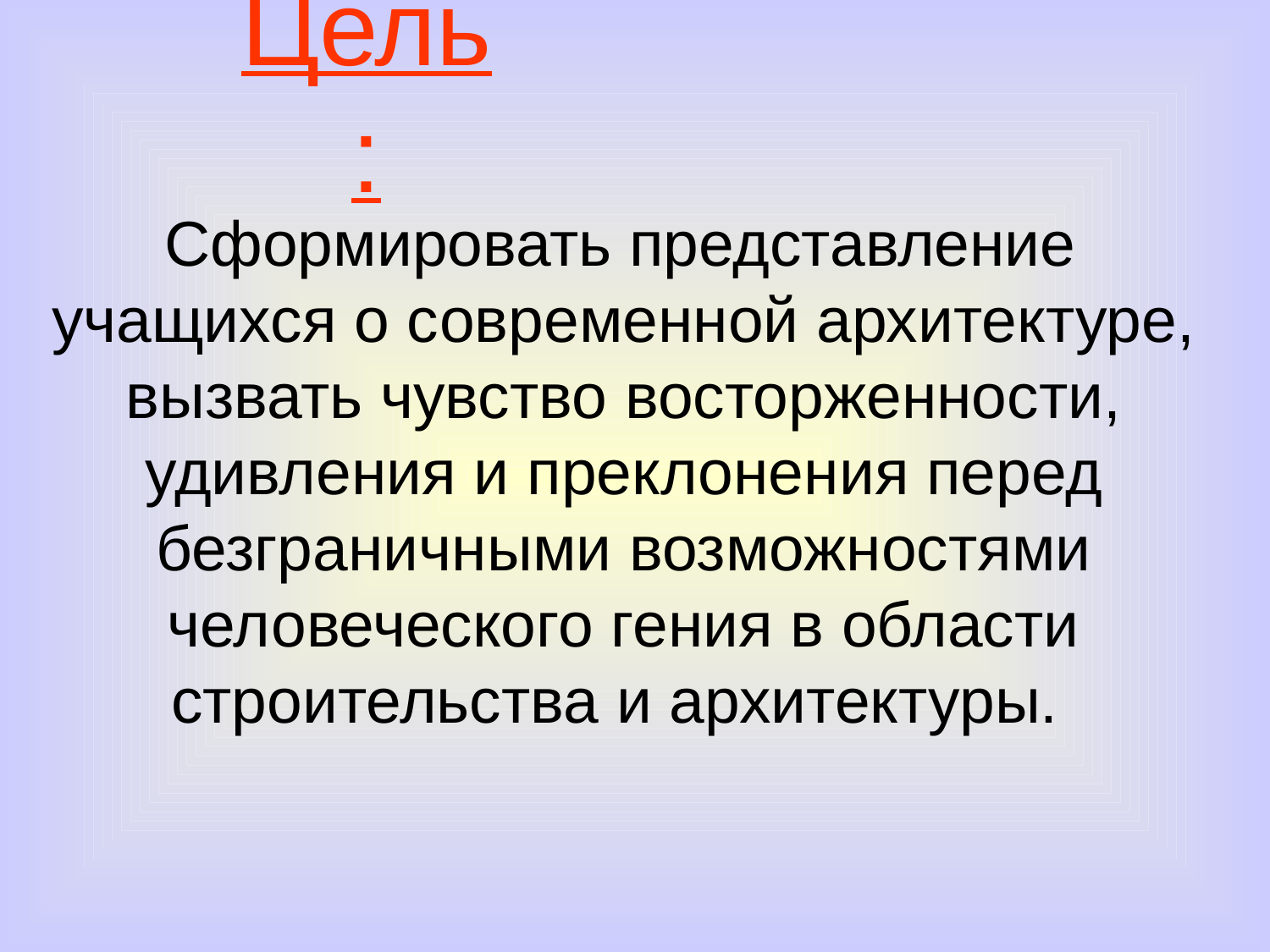

Цель:
   Сформировать представление учащихся о современной архитектуре, вызвать чувство восторженности, удивления и преклонения перед безграничными возможностями человеческого гения в области строительства и архитектуры.